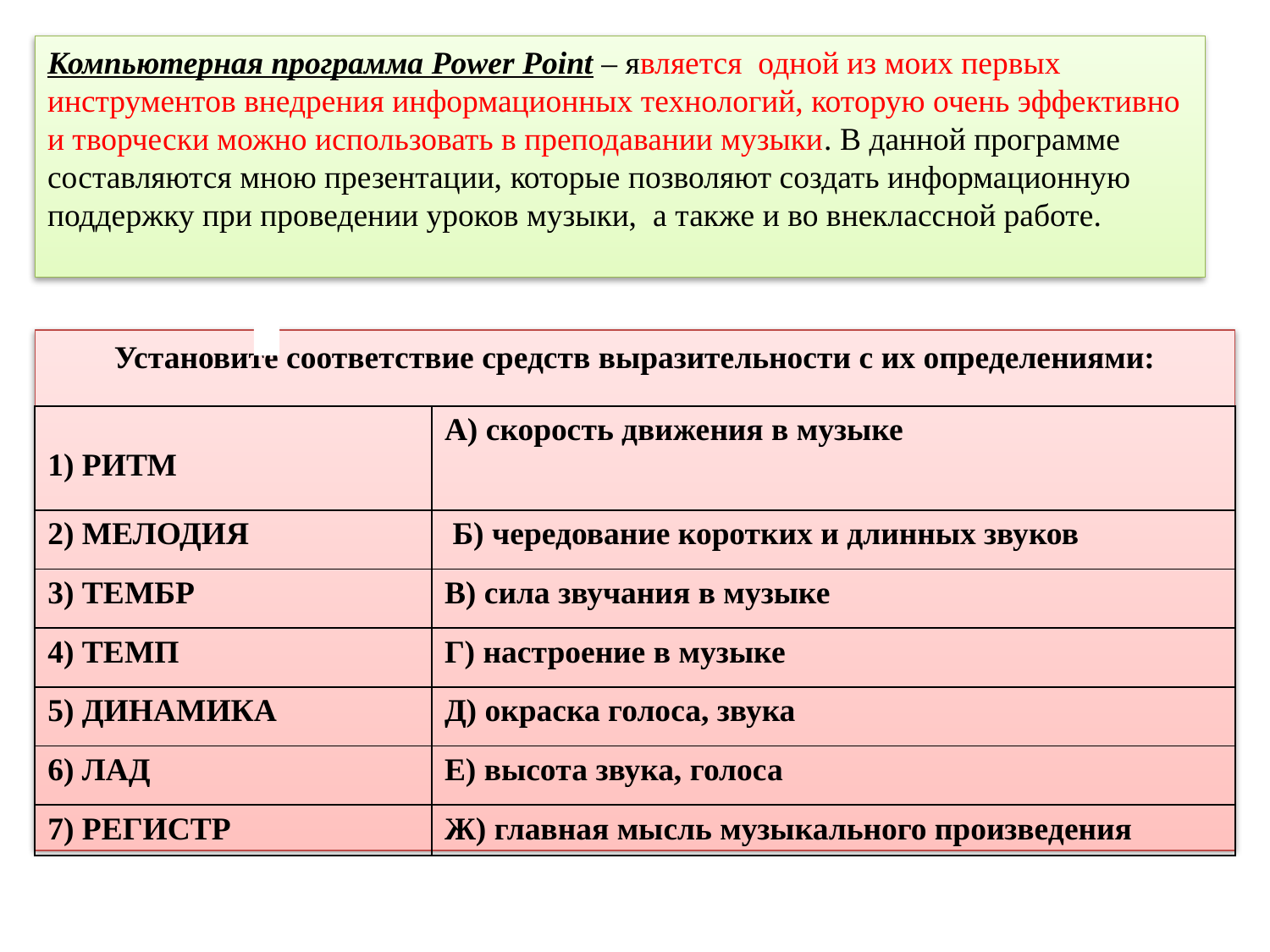

Компьютерная программа Power Point – является  одной из моих первых  инструментов внедрения информационных технологий, которую очень эффективно и творчески можно использовать в преподавании музыки. В данной программе составляются мною презентации, которые позволяют создать информационную поддержку при проведении уроков музыки,  а также и во внеклассной работе.

#

Установите соответствие средств выразительности с их определениями:
| 1) РИТМ | А) скорость движения в музыке |
| --- | --- |
| 2) МЕЛОДИЯ | Б) чередование коротких и длинных звуков |
| 3) ТЕМБР | В) сила звучания в музыке |
| 4) ТЕМП | Г) настроение в музыке |
| 5) ДИНАМИКА | Д) окраска голоса, звука |
| 6) ЛАД | Е) высота звука, голоса |
| 7) РЕГИСТР | Ж) главная мысль музыкального произведения |